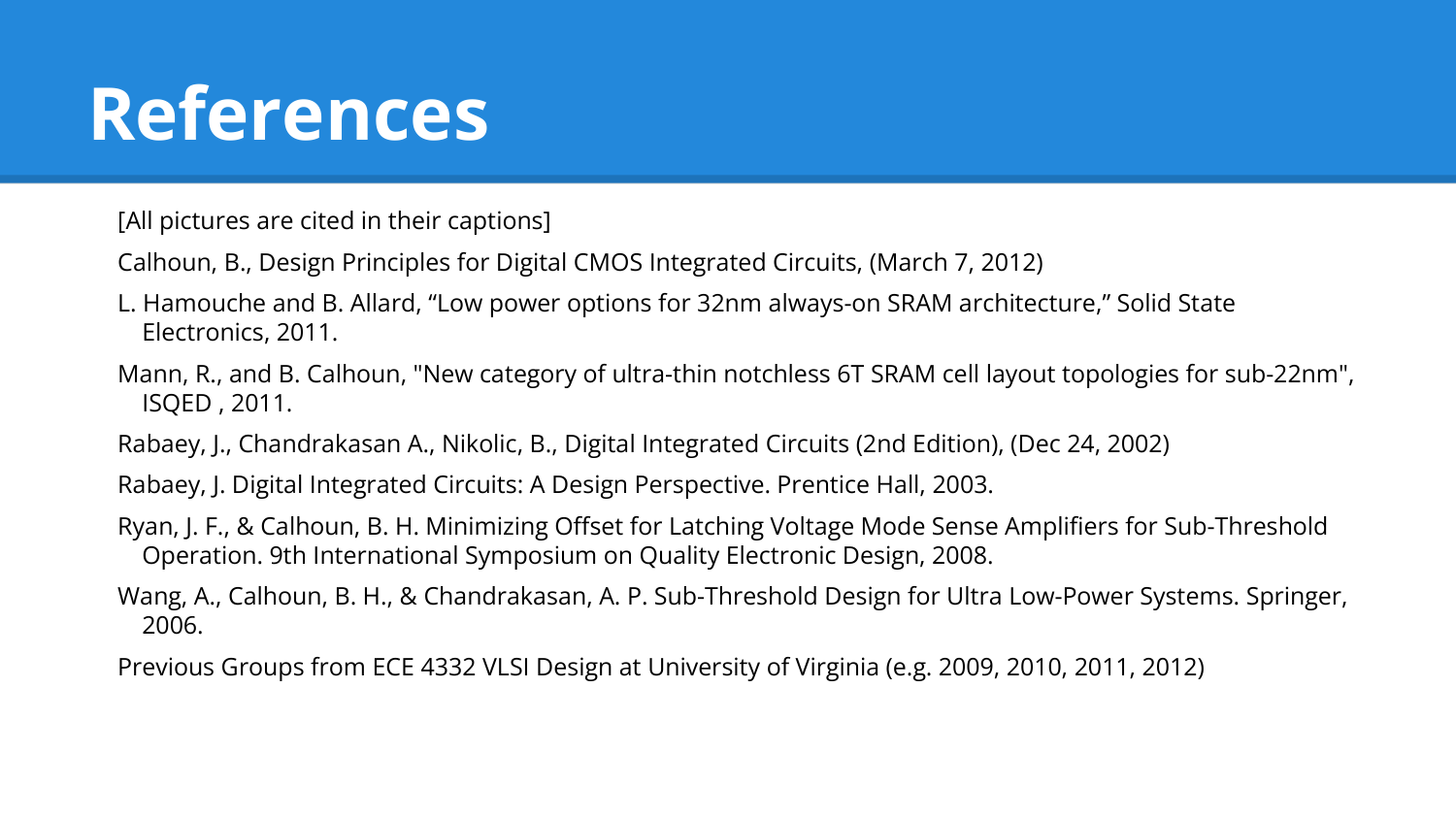

# References
[All pictures are cited in their captions]
Calhoun, B., Design Principles for Digital CMOS Integrated Circuits, (March 7, 2012)
L. Hamouche and B. Allard, “Low power options for 32nm always-on SRAM architecture,” Solid State Electronics, 2011.
Mann, R., and B. Calhoun, "New category of ultra-thin notchless 6T SRAM cell layout topologies for sub-22nm", ISQED , 2011.
Rabaey, J., Chandrakasan A., Nikolic, B., Digital Integrated Circuits (2nd Edition), (Dec 24, 2002)
Rabaey, J. Digital Integrated Circuits: A Design Perspective. Prentice Hall, 2003.
Ryan, J. F., & Calhoun, B. H. Minimizing Offset for Latching Voltage Mode Sense Amplifiers for Sub-Threshold Operation. 9th International Symposium on Quality Electronic Design, 2008.
Wang, A., Calhoun, B. H., & Chandrakasan, A. P. Sub-Threshold Design for Ultra Low-Power Systems. Springer, 2006.
Previous Groups from ECE 4332 VLSI Design at University of Virginia (e.g. 2009, 2010, 2011, 2012)